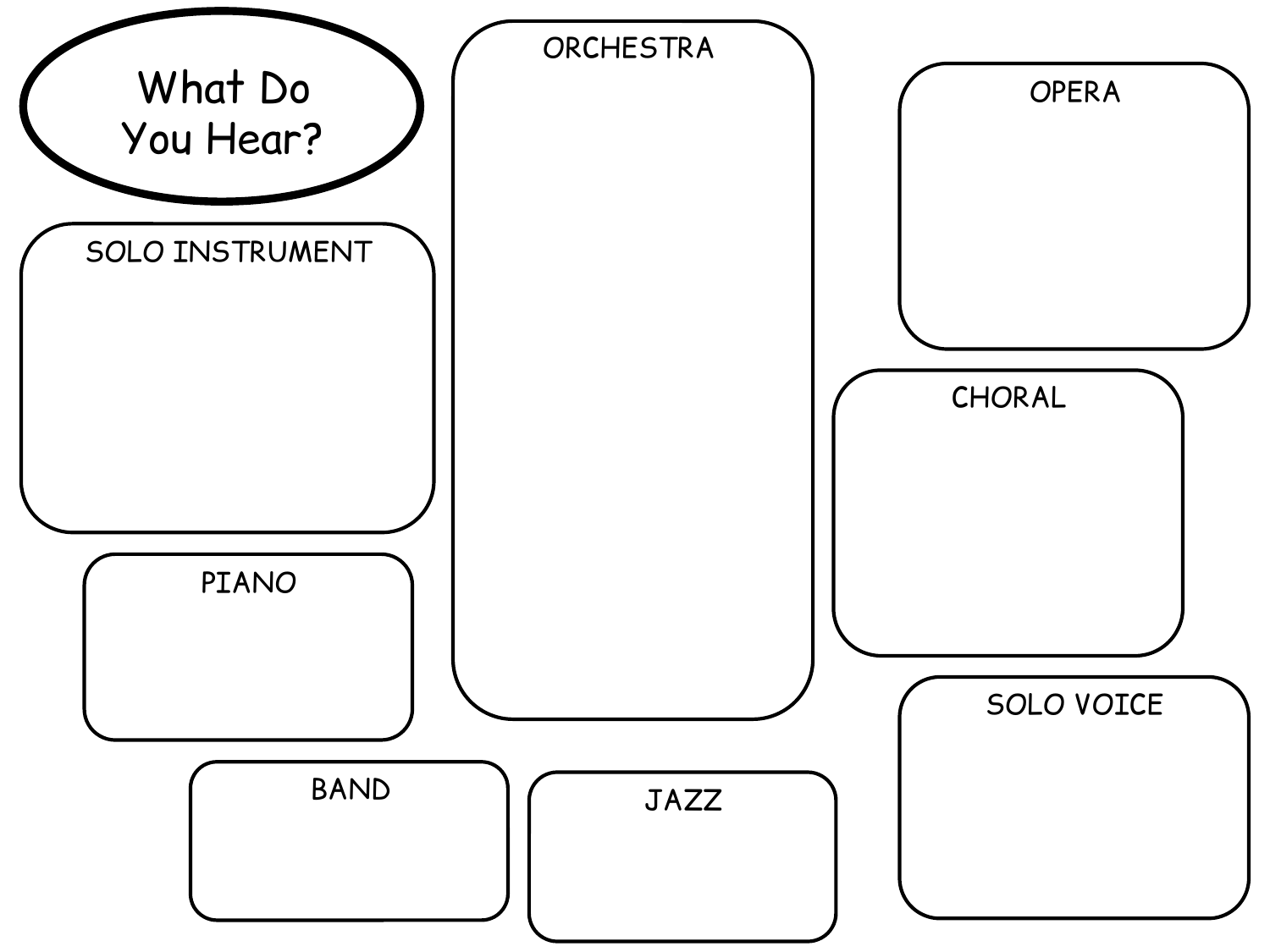

What Do
You Hear?

ORCHESTRA

OPERA

SOLO INSTRUMENT

CHORAL

PIANO

SOLO VOICE

BAND

JAZZ